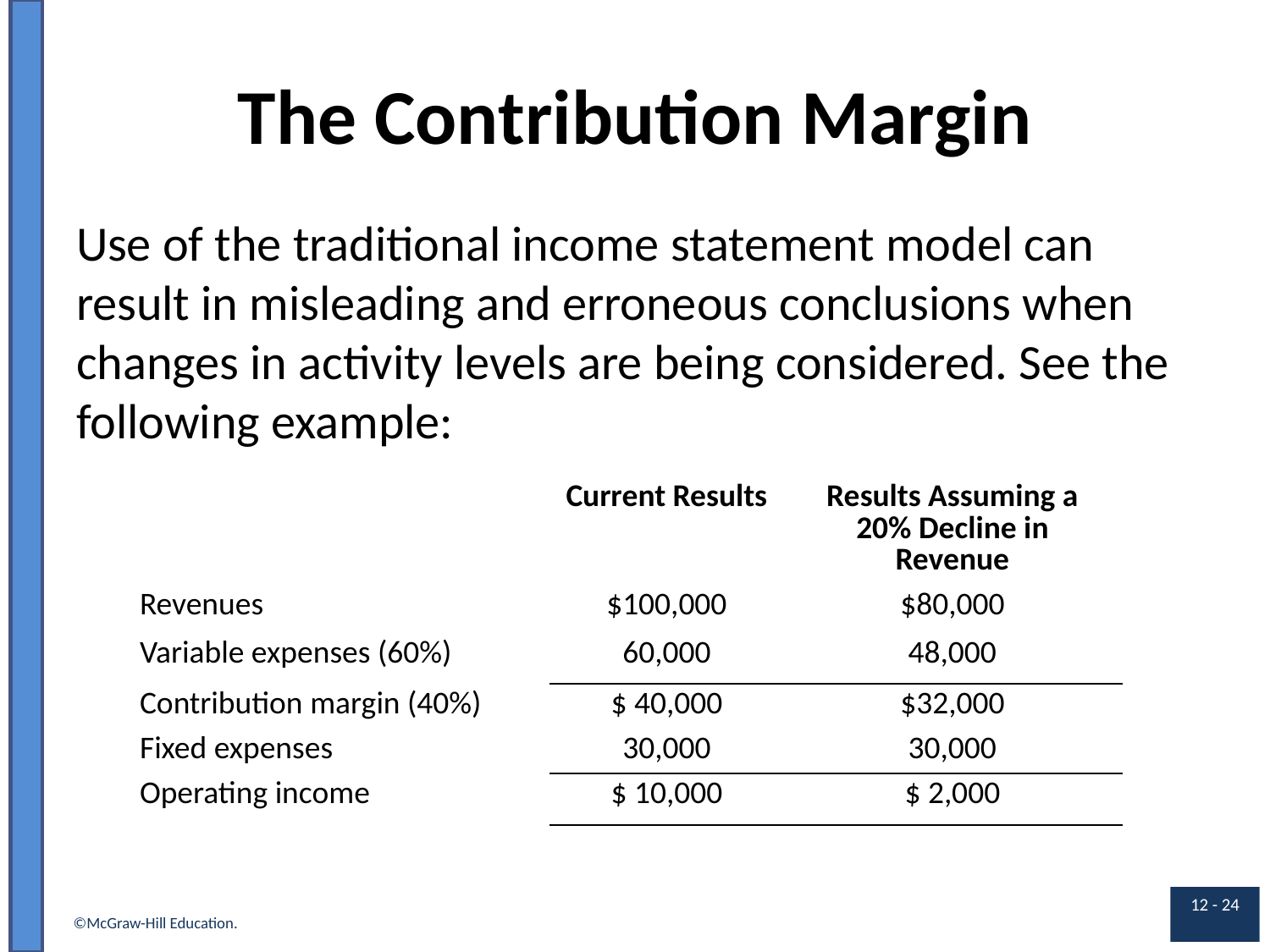

# The Contribution Margin
Use of the traditional income statement model can result in misleading and erroneous conclusions when changes in activity levels are being considered. See the following example:
| Blank | Current Results | Results Assuming a 20% Decline in Revenue |
| --- | --- | --- |
| Revenues | $100,000 | $80,000 |
| Variable expenses (60%) | 60,000 | 48,000 |
| Contribution margin (40%) | $ 40,000 | $32,000 |
| Fixed expenses | 30,000 | 30,000 |
| Operating income | $ 10,000 | $ 2,000 |